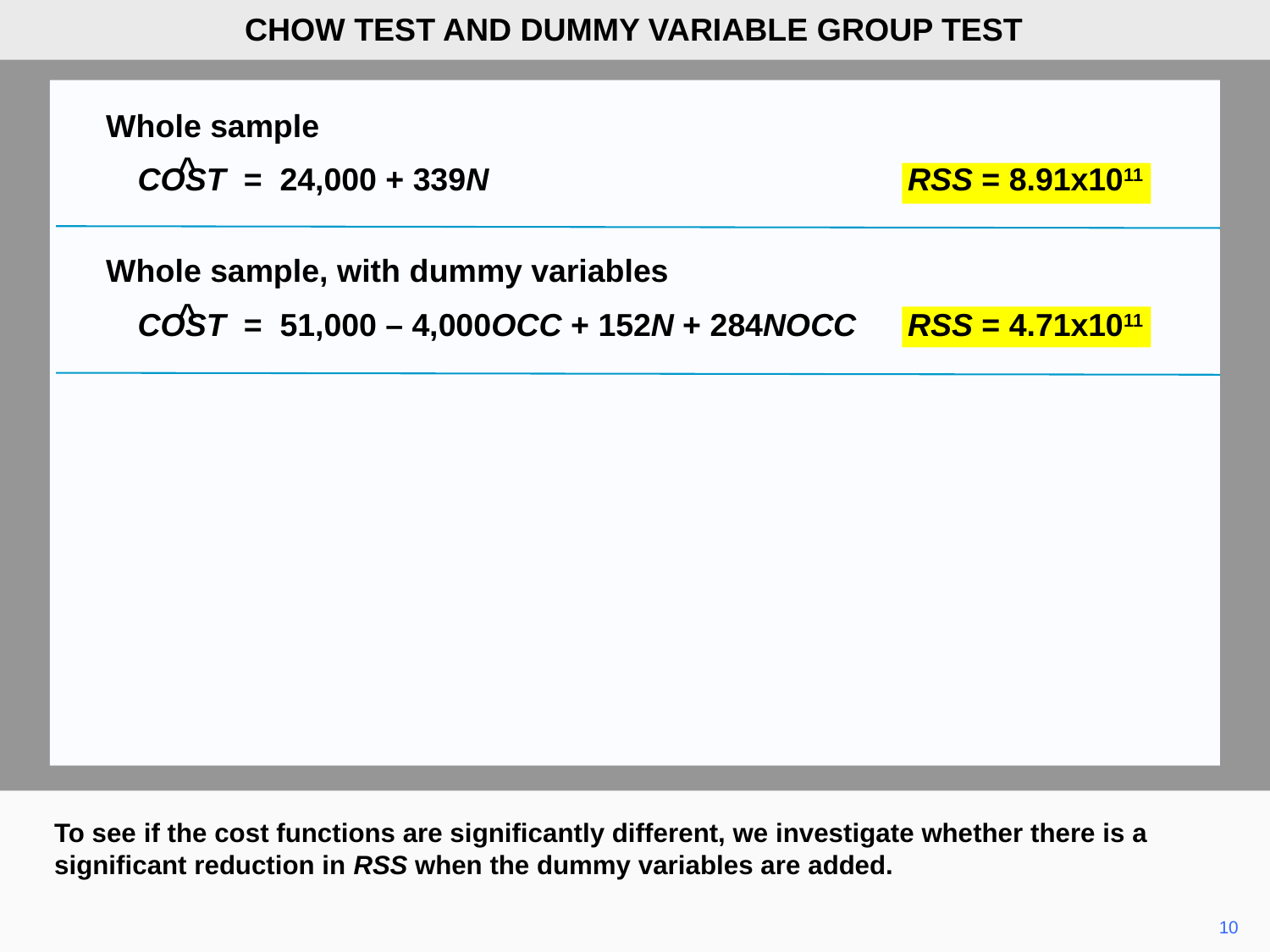

CHOW TEST AND DUMMY VARIABLE GROUP TEST

	Whole sample
		COST  =  24,000 + 339N	RSS = 8.91x1011
^

	Whole sample, with dummy variables
		COST  =  51,000 – 4,000OCC + 152N + 284NOCC	RSS = 4.71x1011
^

To see if the cost functions are significantly different, we investigate whether there is a significant reduction in RSS when the dummy variables are added.
10